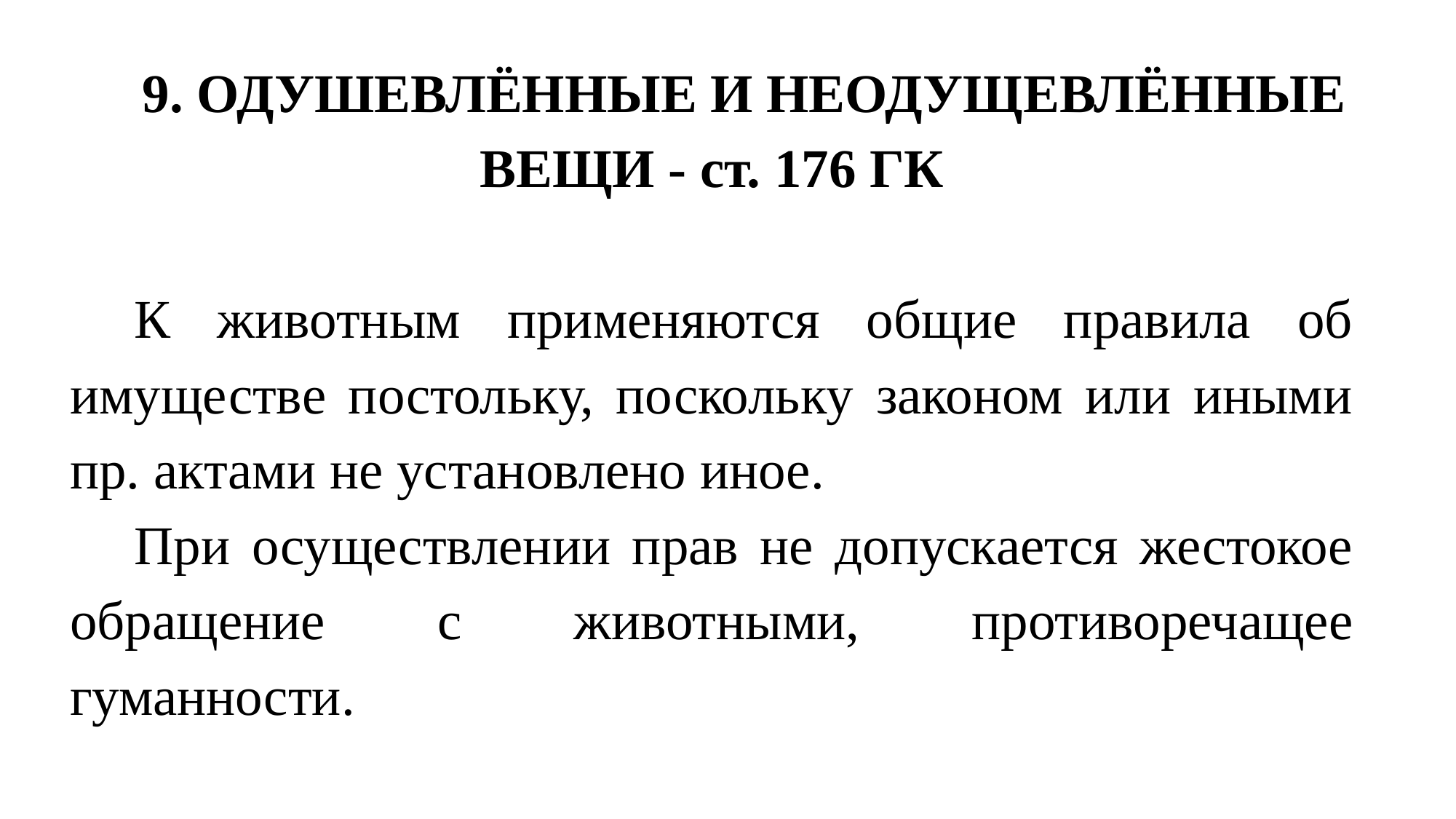

9. ОДУШЕВЛЁННЫЕ И НЕОДУЩЕВЛЁННЫЕ ВЕЩИ - ст. 176 ГК

К животным применяются общие правила об имуществе постольку, поскольку законом или иными пр. актами не установлено иное.
При осуществлении прав не допускается жестокое обращение с животными, противоречащее гуманности.